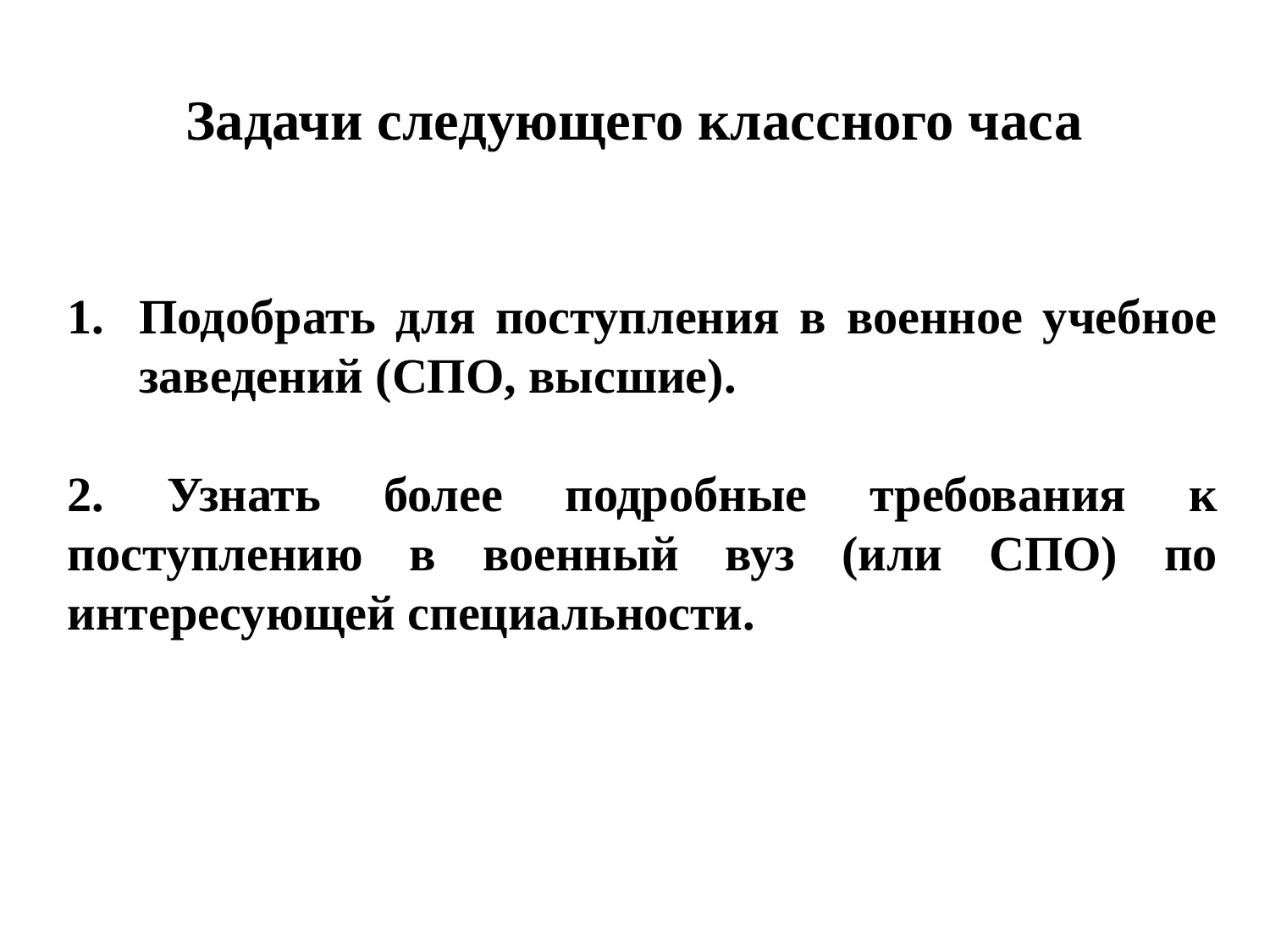

# Задачи следующего классного часа
Подобрать для поступления в военное учебное заведений (СПО, высшие).

2. Узнать более подробные требования к поступлению в военный вуз (или СПО) по интересующей специальности.